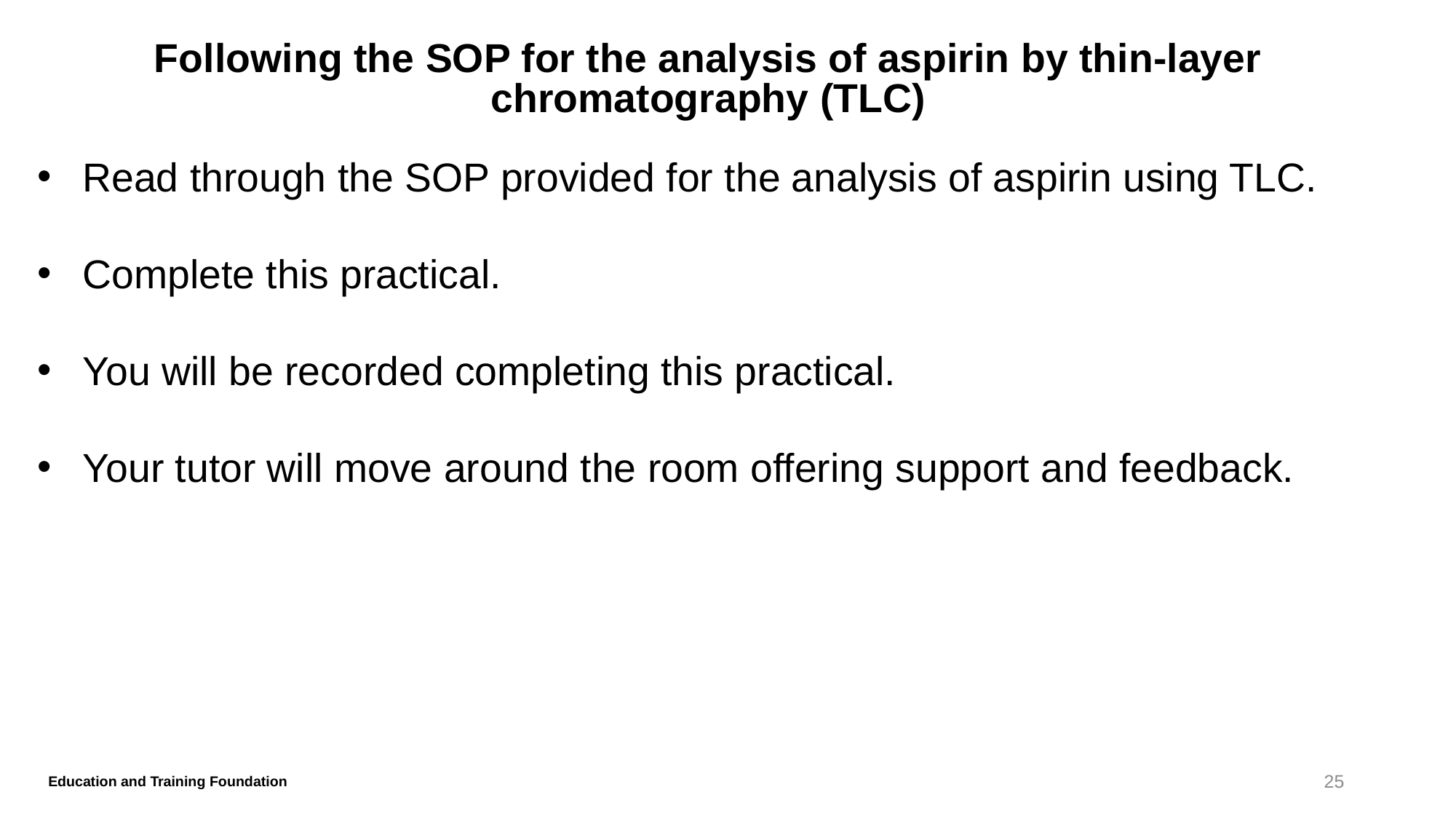

# Following the SOP for the analysis of aspirin by thin-layer chromatography (TLC)
Read through the SOP provided for the analysis of aspirin using TLC.

Complete this practical.

You will be recorded completing this practical.

Your tutor will move around the room offering support and feedback.
25
Education and Training Foundation